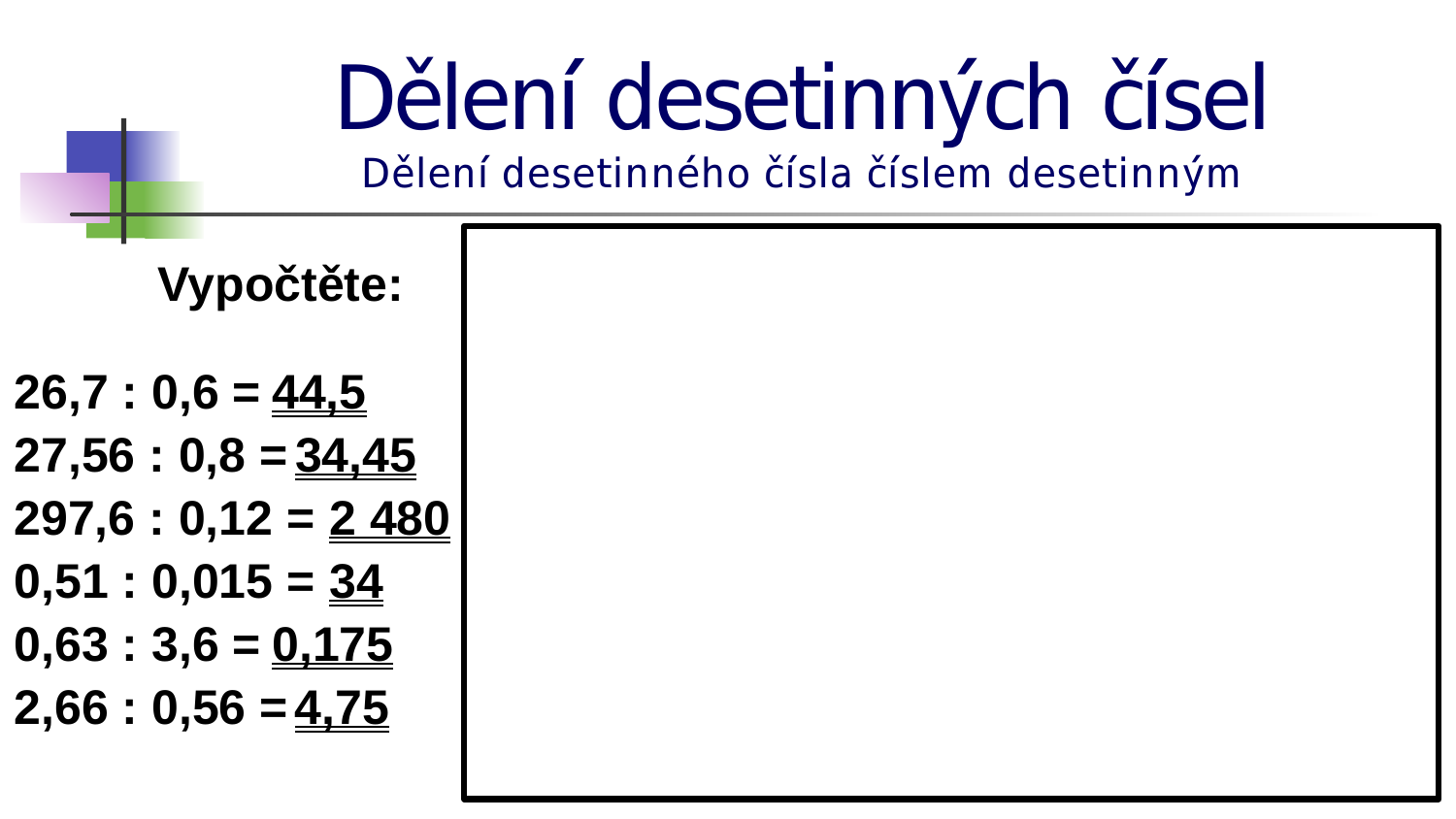

# Dělení desetinných čísel Dělení desetinného čísla číslem desetinným

Vypočtěte:
26,7 : 0,6 =
44,5
27,56 : 0,8 =
34,45
297,6 : 0,12 =
2 480
0,51 : 0,015 =
34
0,63 : 3,6 =
0,175
2,66 : 0,56 =
4,75